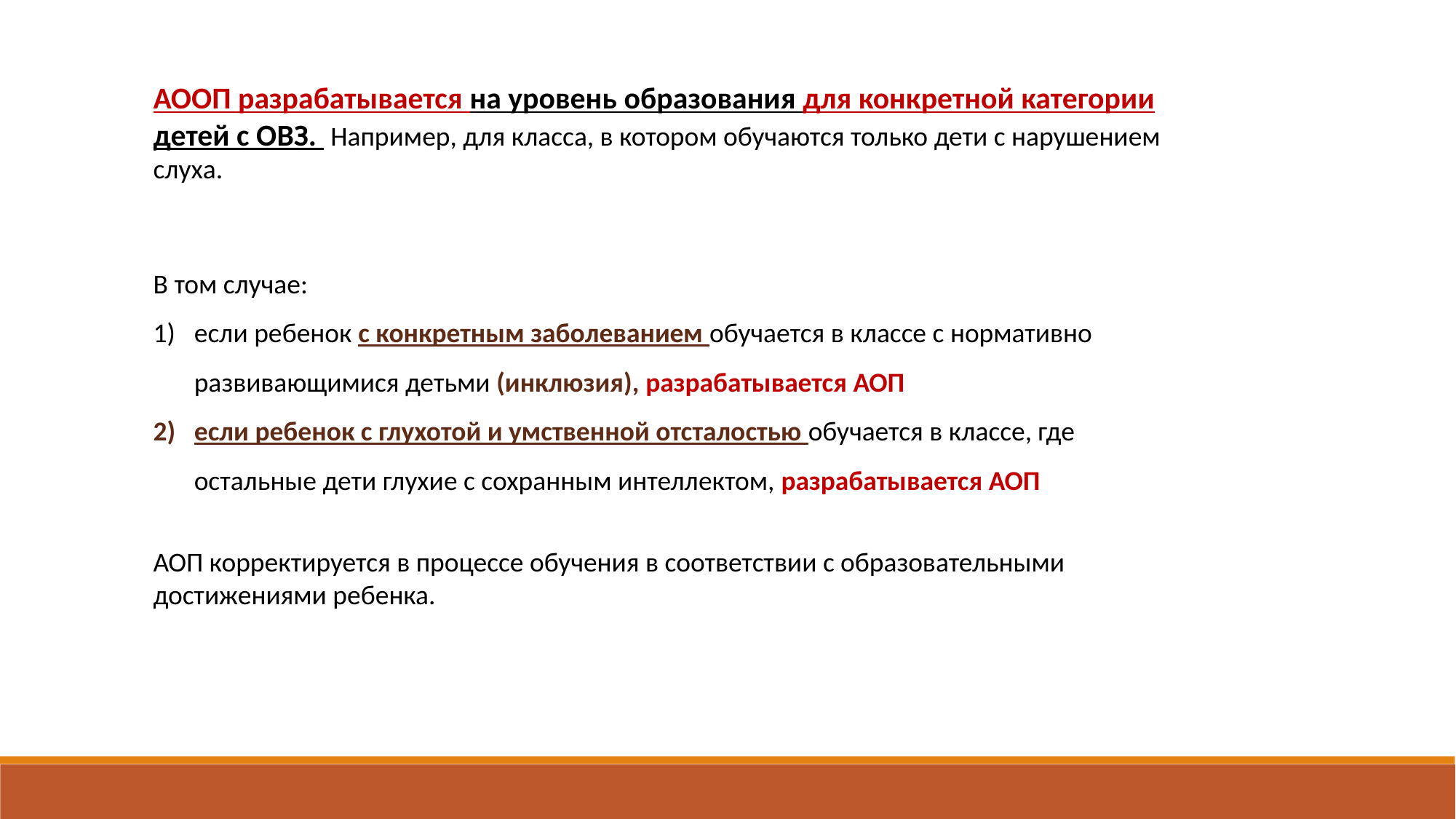

АООП разрабатывается на уровень образования для конкретной категории детей с ОВЗ.  Например, для класса, в котором обучаются только дети с нарушением слуха.

В том случае:
если ребенок с конкретным заболеванием обучается в классе с нормативно развивающимися детьми (инклюзия), разрабатывается АОП
если ребенок с глухотой и умственной отсталостью обучается в классе, где остальные дети глухие с сохранным интеллектом, разрабатывается АОП

АОП корректируется в процессе обучения в соответствии с образовательными достижениями ребенка.